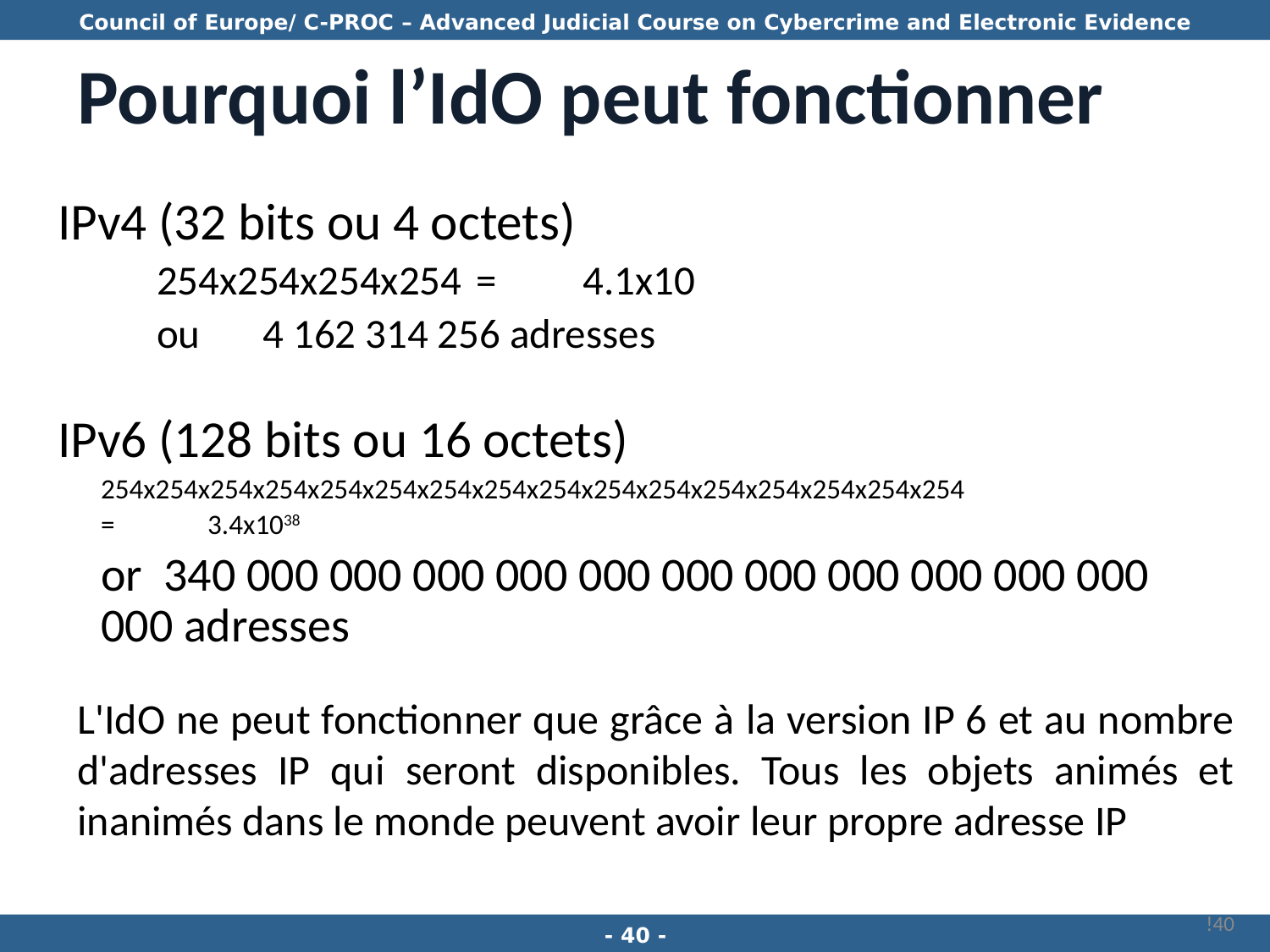

# Pourquoi l’IdO peut fonctionner
IPv4 (32 bits ou 4 octets)
				254x254x254x254 	= 	4.1x10
							ou 	4 162 314 256 adresses

IPv6 (128 bits ou 16 octets)
		254x254x254x254x254x254x254x254x254x254x254x254x254x254x254x254
								= 	3.4x1038
		or  340 000 000 000 000 000 000 000 000 000 000 000 000 adresses

L'IdO ne peut fonctionner que grâce à la version IP 6 et au nombre d'adresses IP qui seront disponibles. Tous les objets animés et inanimés dans le monde peuvent avoir leur propre adresse IP

!40